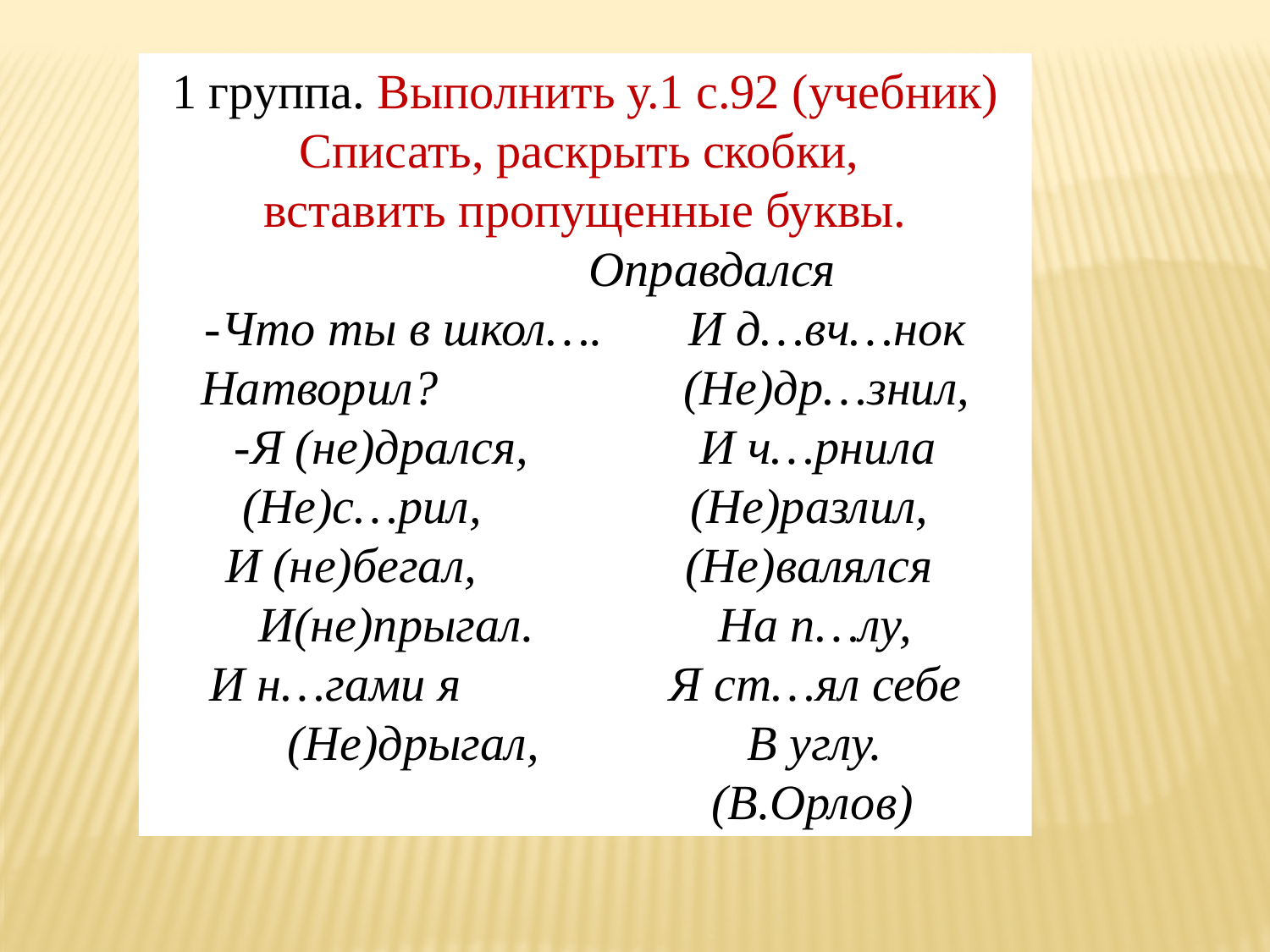

1 группа. Выполнить у.1 с.92 (учебник)
Списать, раскрыть скобки,
вставить пропущенные буквы.
		Оправдался
-Что ты в школ….       И д…вч…нок
Натворил?                    (Не)др…знил,
-Я (не)дрался,              И ч…рнила
(Не)с…рил,                 (Не)разлил,
И (не)бегал,                 (Не)валялся
И(не)прыгал.               На п…лу,
И н…гами я                 Я ст…ял себе
(Не)дрыгал,                 В углу.
                                     (В.Орлов)